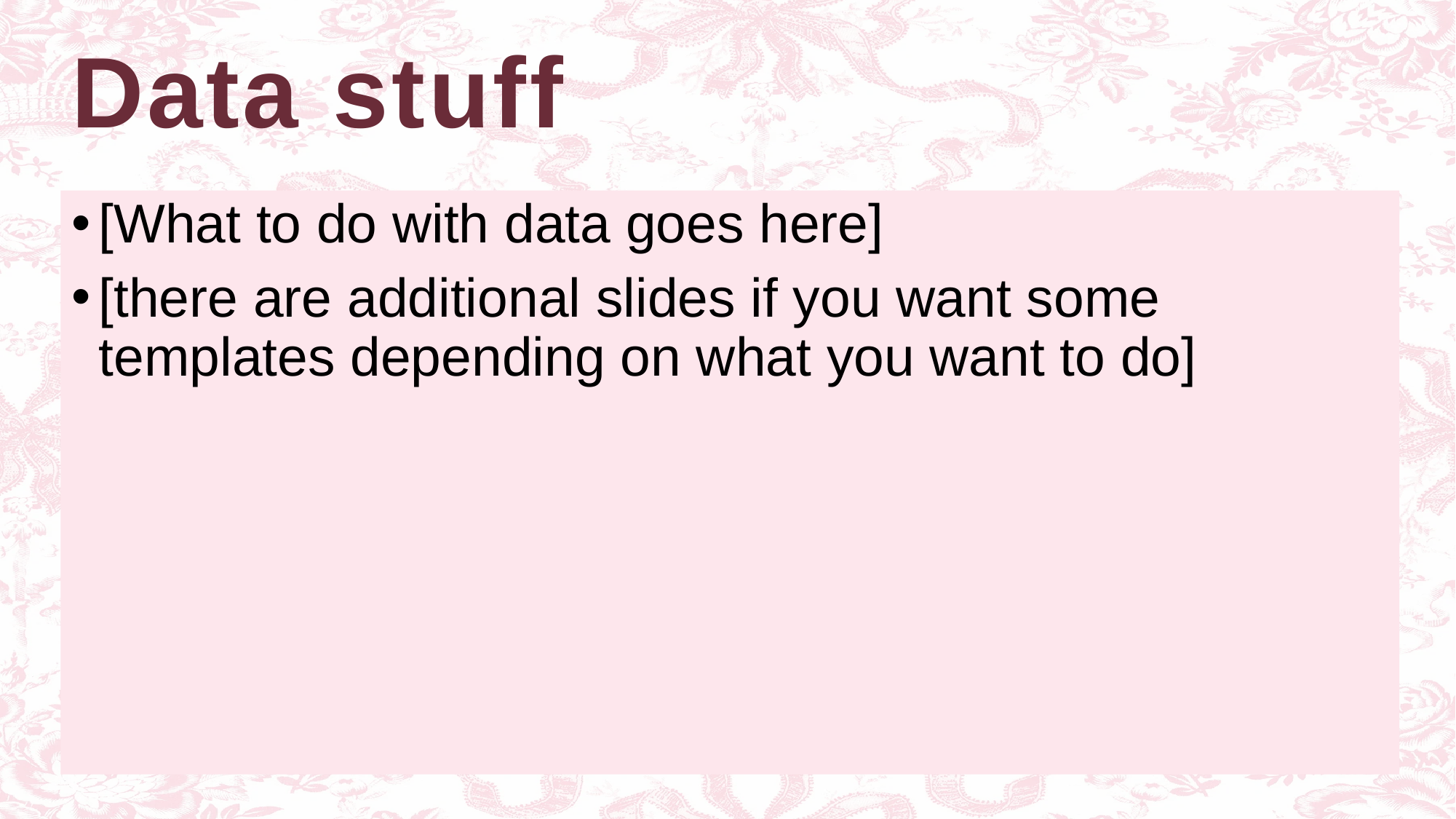

# Data stuff
[What to do with data goes here]
[there are additional slides if you want some templates depending on what you want to do]